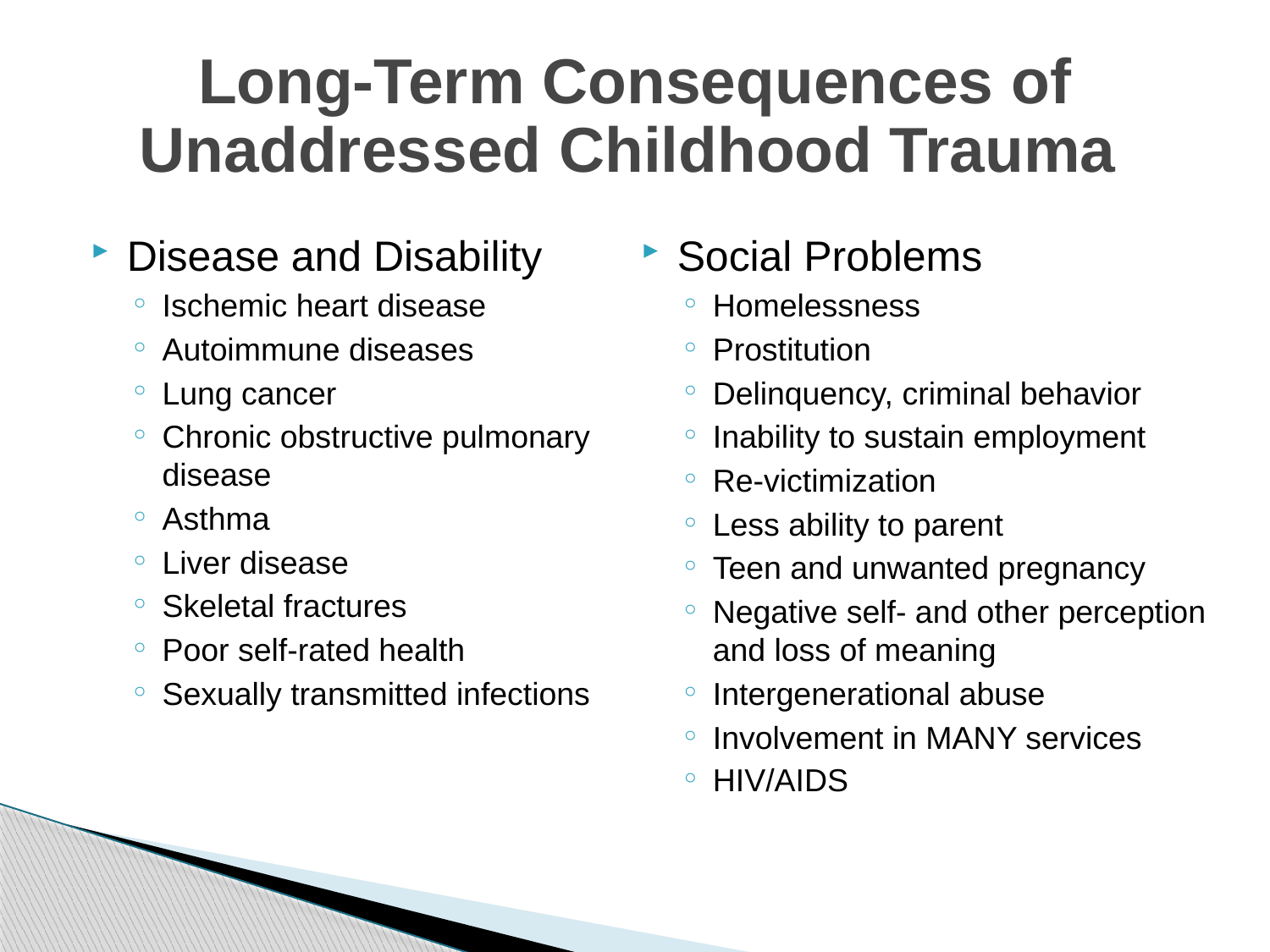

# Long-Term Consequences of Unaddressed Childhood Trauma
Disease and Disability
Ischemic heart disease
Autoimmune diseases
Lung cancer
Chronic obstructive pulmonary disease
Asthma
Liver disease
Skeletal fractures
Poor self-rated health
Sexually transmitted infections
Social Problems
Homelessness
Prostitution
Delinquency, criminal behavior
Inability to sustain employment
Re-victimization
Less ability to parent
Teen and unwanted pregnancy
Negative self- and other perception and loss of meaning
Intergenerational abuse
Involvement in MANY services
HIV/AIDS